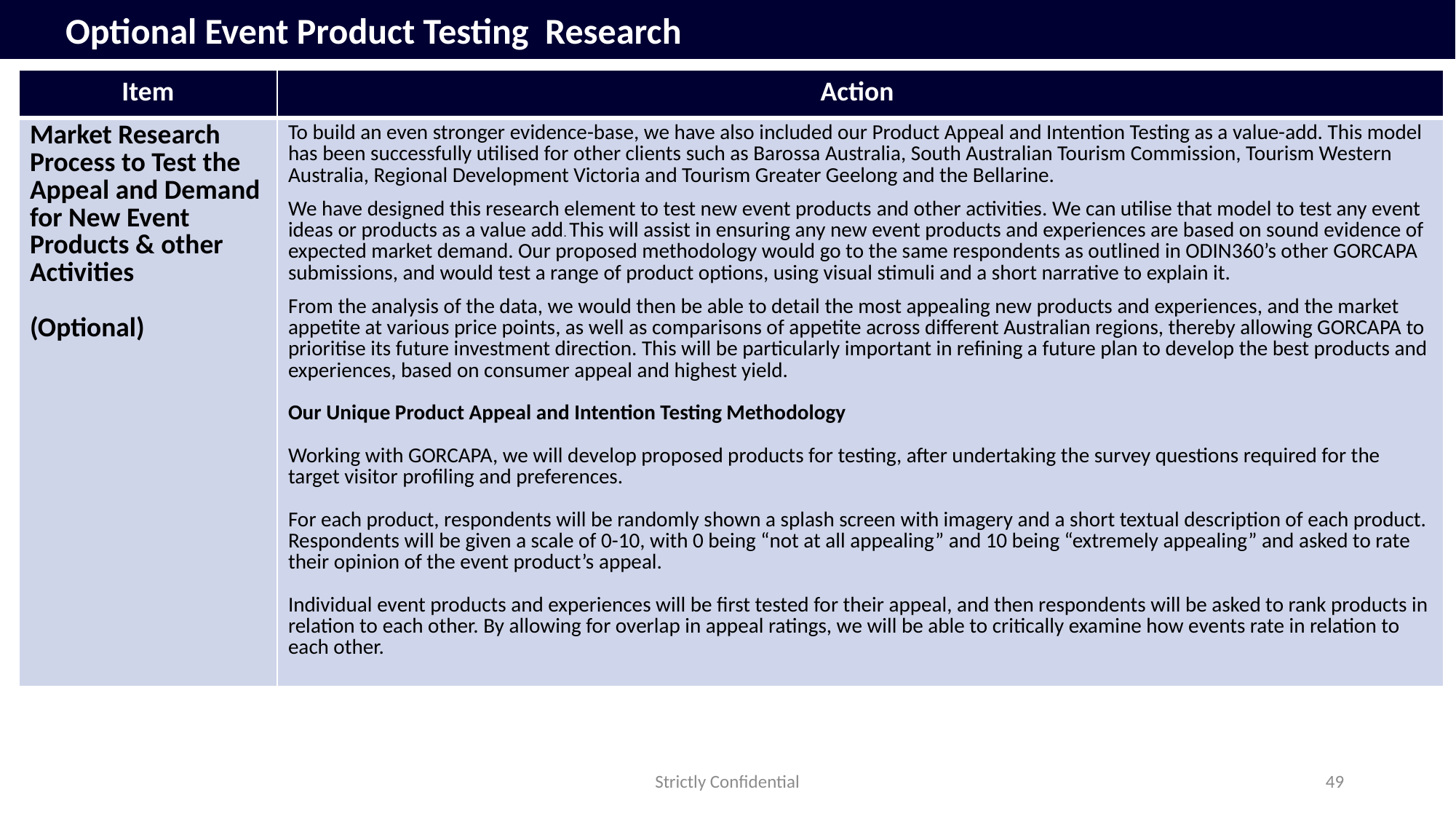

Optional Event Product Testing  Research
| Item | Action |
| --- | --- |
| Market Research Process to Test the Appeal and Demand for New Event Products & other Activities (Optional) | To build an even stronger evidence-base, we have also included our Product Appeal and Intention Testing as a value-add. This model has been successfully utilised for other clients such as Barossa Australia, South Australian Tourism Commission, Tourism Western Australia, Regional Development Victoria and Tourism Greater Geelong and the Bellarine. We have designed this research element to test new event products and other activities. We can utilise that model to test any event ideas or products as a value add. This will assist in ensuring any new event products and experiences are based on sound evidence of expected market demand. Our proposed methodology would go to the same respondents as outlined in ODIN360’s other GORCAPA submissions, and would test a range of product options, using visual stimuli and a short narrative to explain it.  From the analysis of the data, we would then be able to detail the most appealing new products and experiences, and the market appetite at various price points, as well as comparisons of appetite across different Australian regions, thereby allowing GORCAPA to prioritise its future investment direction. This will be particularly important in refining a future plan to develop the best products and experiences, based on consumer appeal and highest yield. Our Unique Product Appeal and Intention Testing Methodology Working with GORCAPA, we will develop proposed products for testing, after undertaking the survey questions required for the target visitor profiling and preferences. For each product, respondents will be randomly shown a splash screen with imagery and a short textual description of each product. Respondents will be given a scale of 0-10, with 0 being “not at all appealing” and 10 being “extremely appealing” and asked to rate their opinion of the event product’s appeal. Individual event products and experiences will be first tested for their appeal, and then respondents will be asked to rank products in relation to each other. By allowing for overlap in appeal ratings, we will be able to critically examine how events rate in relation to each other. |
Strictly Confidential
49